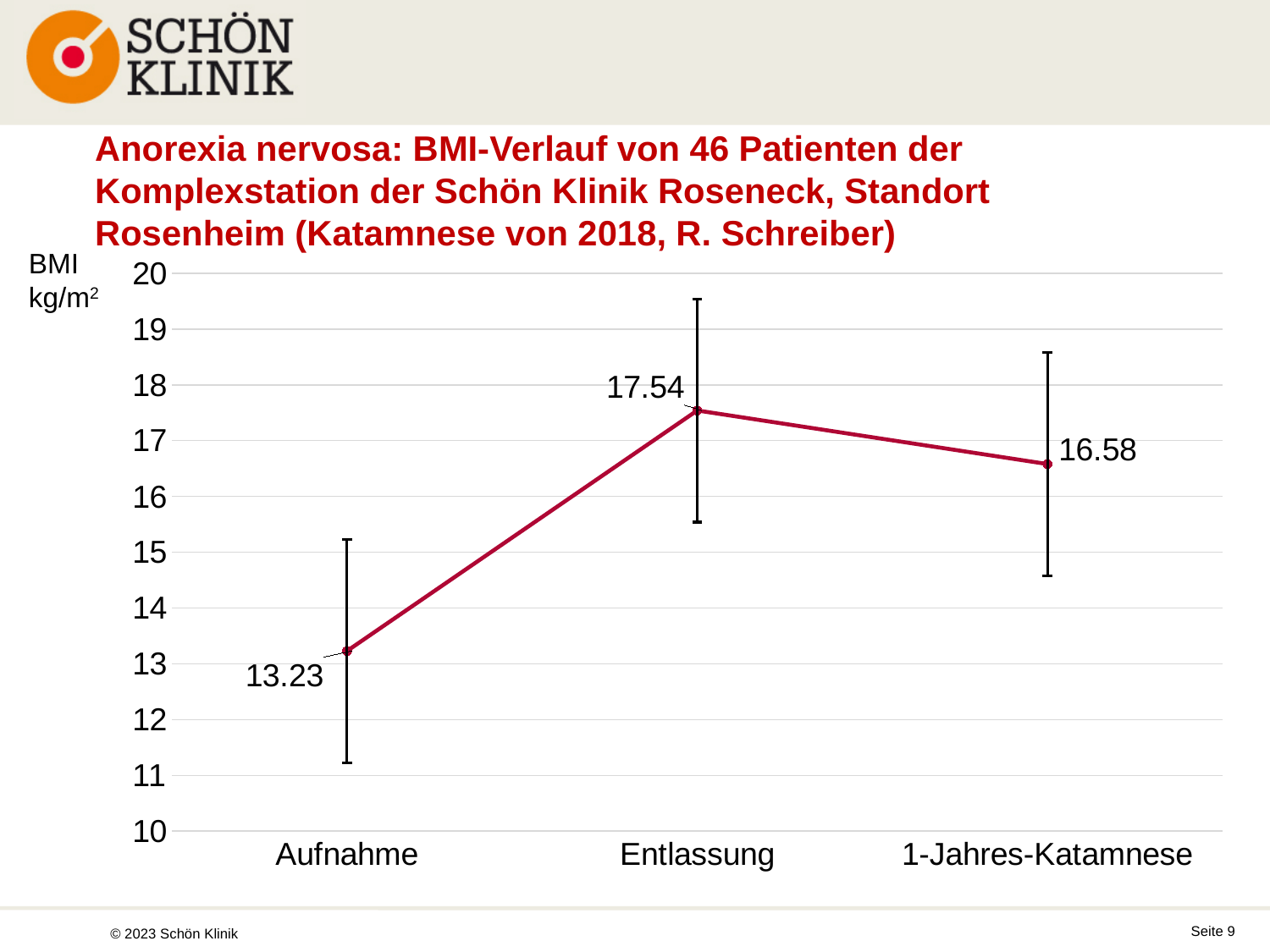

# Anorexia nervosa: BMI-Verlauf von 46 Patienten der Komplexstation der Schön Klinik Roseneck, Standort Rosenheim (Katamnese von 2018, R. Schreiber)
BMI
kg/m2

### Chart

| Category | Datenreihe 1 |
|---|---|
| Aufnahme | 13.23 |
| Entlassung | 17.54 |
| 1-Jahres-Katamnese | 16.58 |